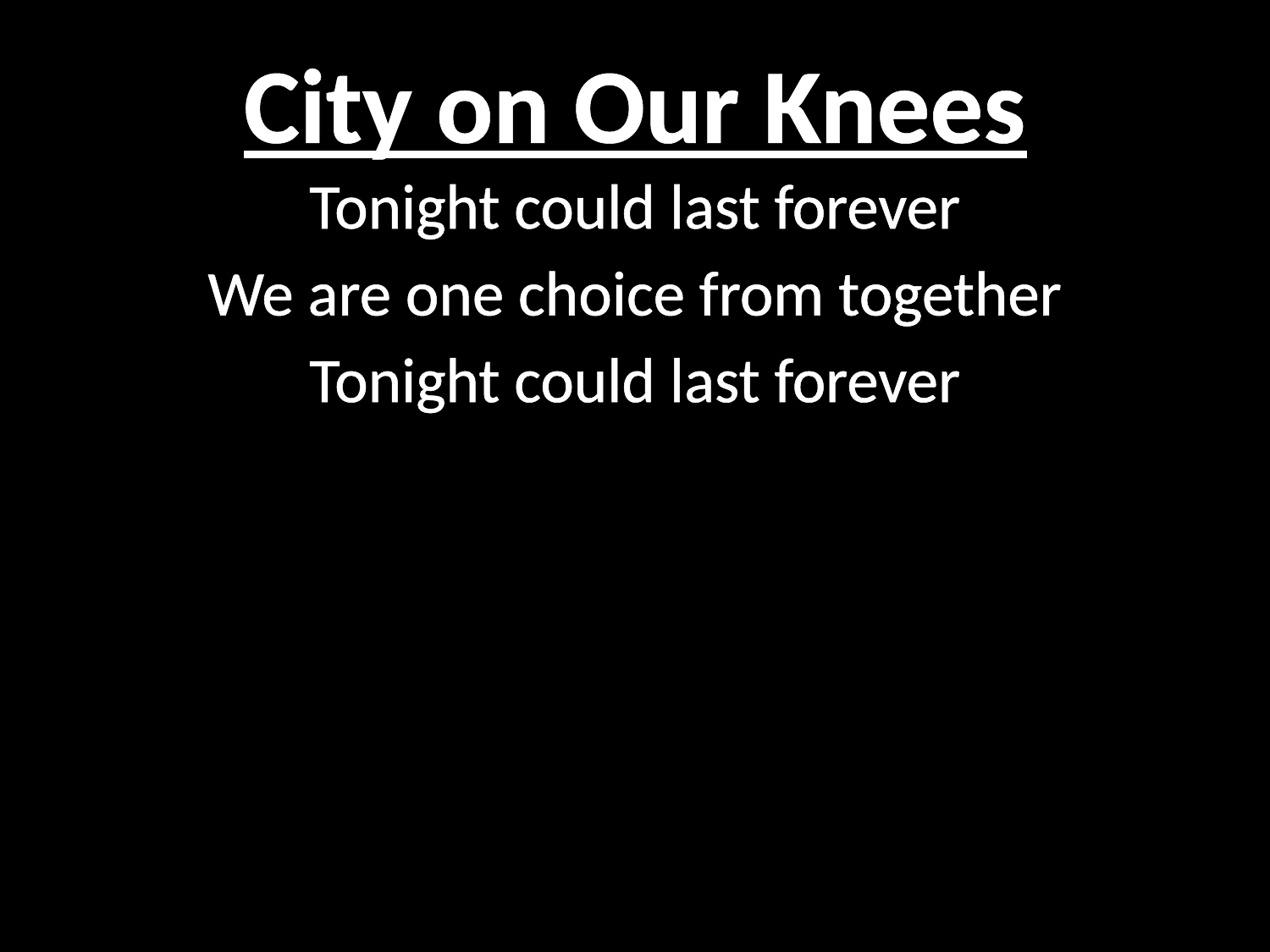

# City on Our Knees
Tonight could last forever
We are one choice from together
Tonight could last forever